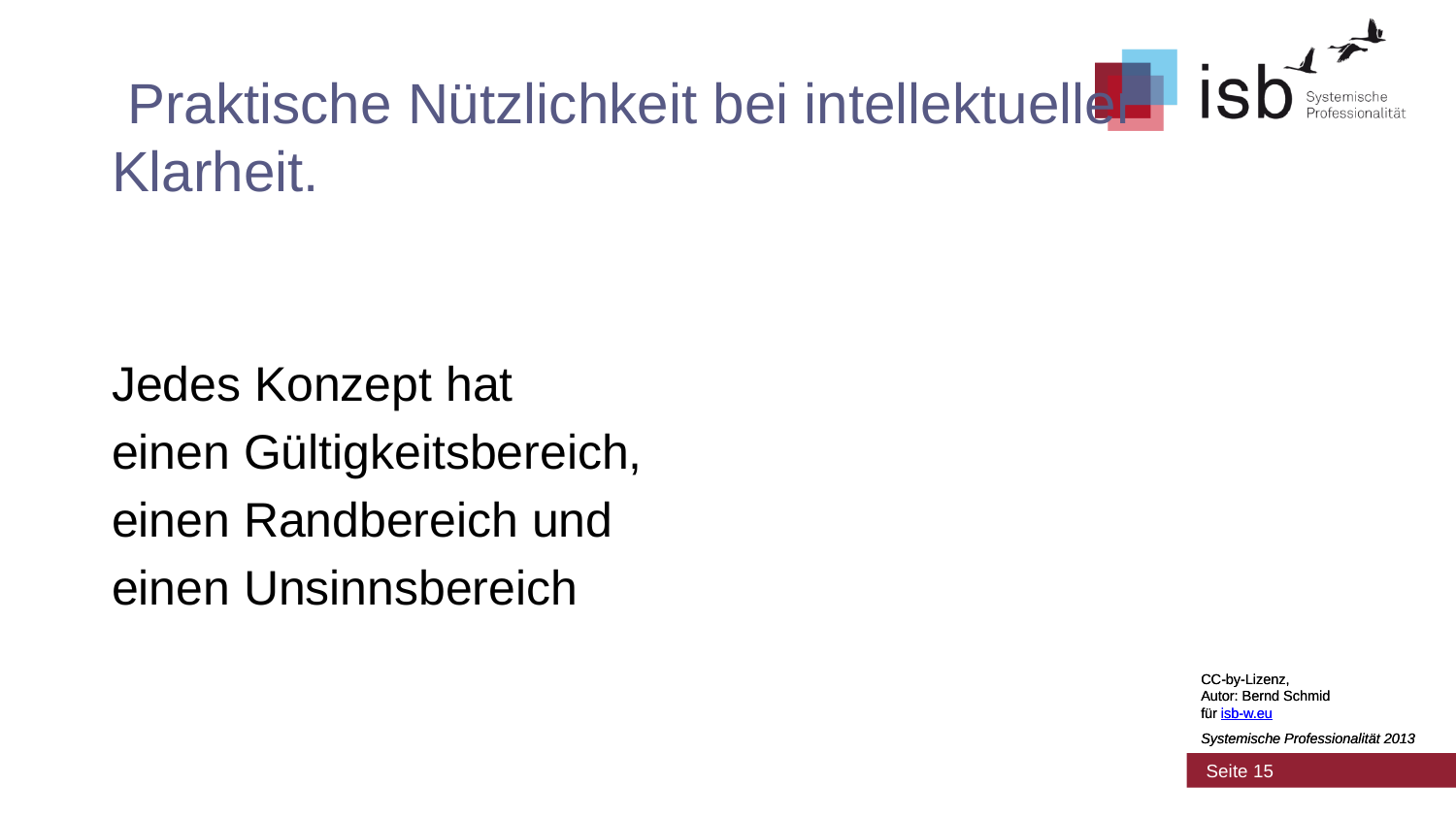

# Praktische Nützlichkeit bei intellektueller Klarheit.
Jedes Konzept hat
einen Gültigkeitsbereich,
einen Randbereich und
einen Unsinnsbereich

CC-by-Lizenz,
Autor: Bernd Schmid
für isb-w.eu
Systemische Professionalität 2013
 Seite 15